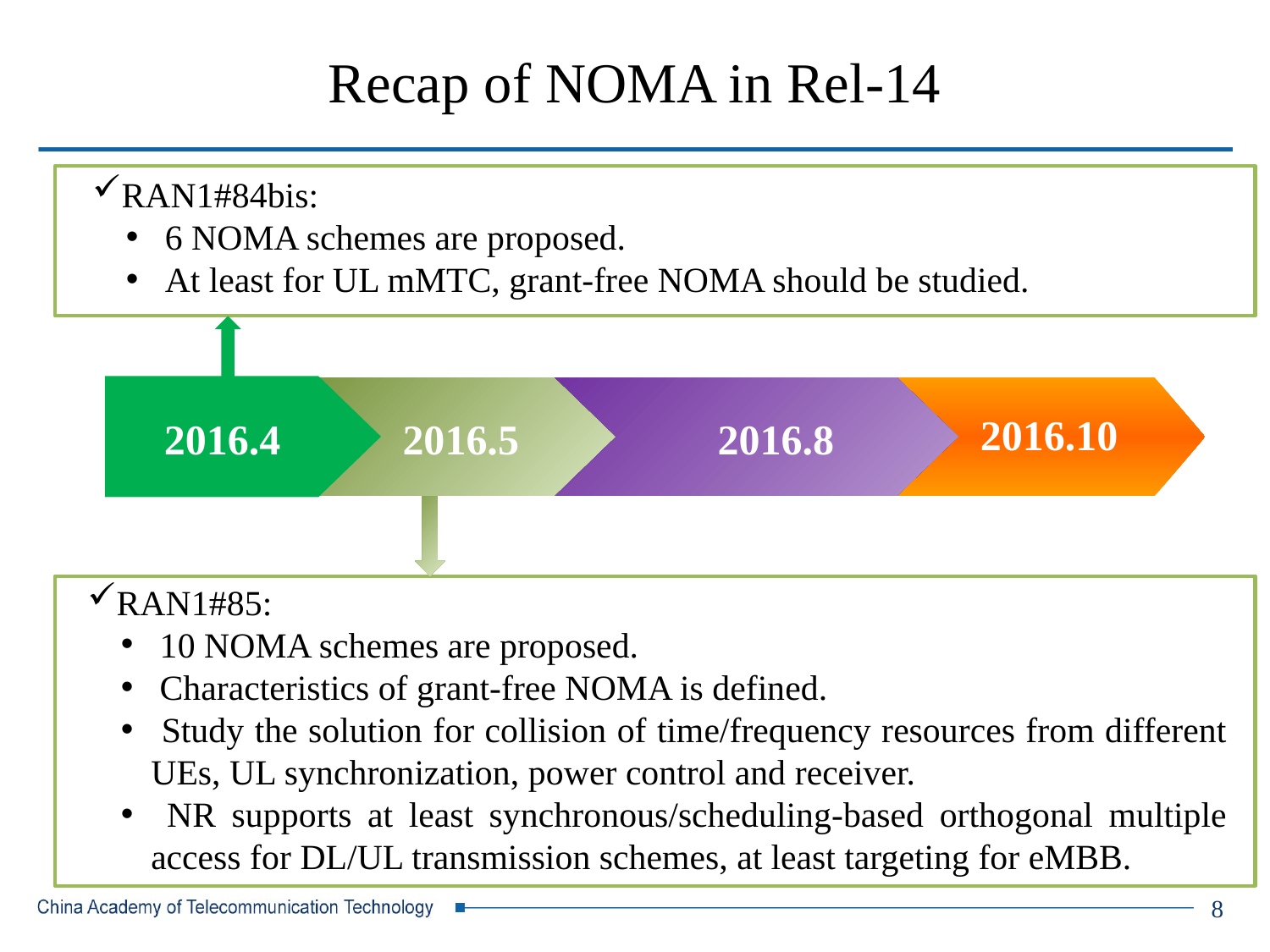

# Recap of NOMA in Rel-14

RAN1#84bis:
 6 NOMA schemes are proposed.
 At least for UL mMTC, grant-free NOMA should be studied.
2016.10
2016.8
2016.4
2016.5
RAN1#85:
 10 NOMA schemes are proposed.
 Characteristics of grant-free NOMA is defined.
 Study the solution for collision of time/frequency resources from different UEs, UL synchronization, power control and receiver.
 NR supports at least synchronous/scheduling-based orthogonal multiple access for DL/UL transmission schemes, at least targeting for eMBB.

2016.10
2016.4
2016.5
2016.8

2016.4
2016.5

8